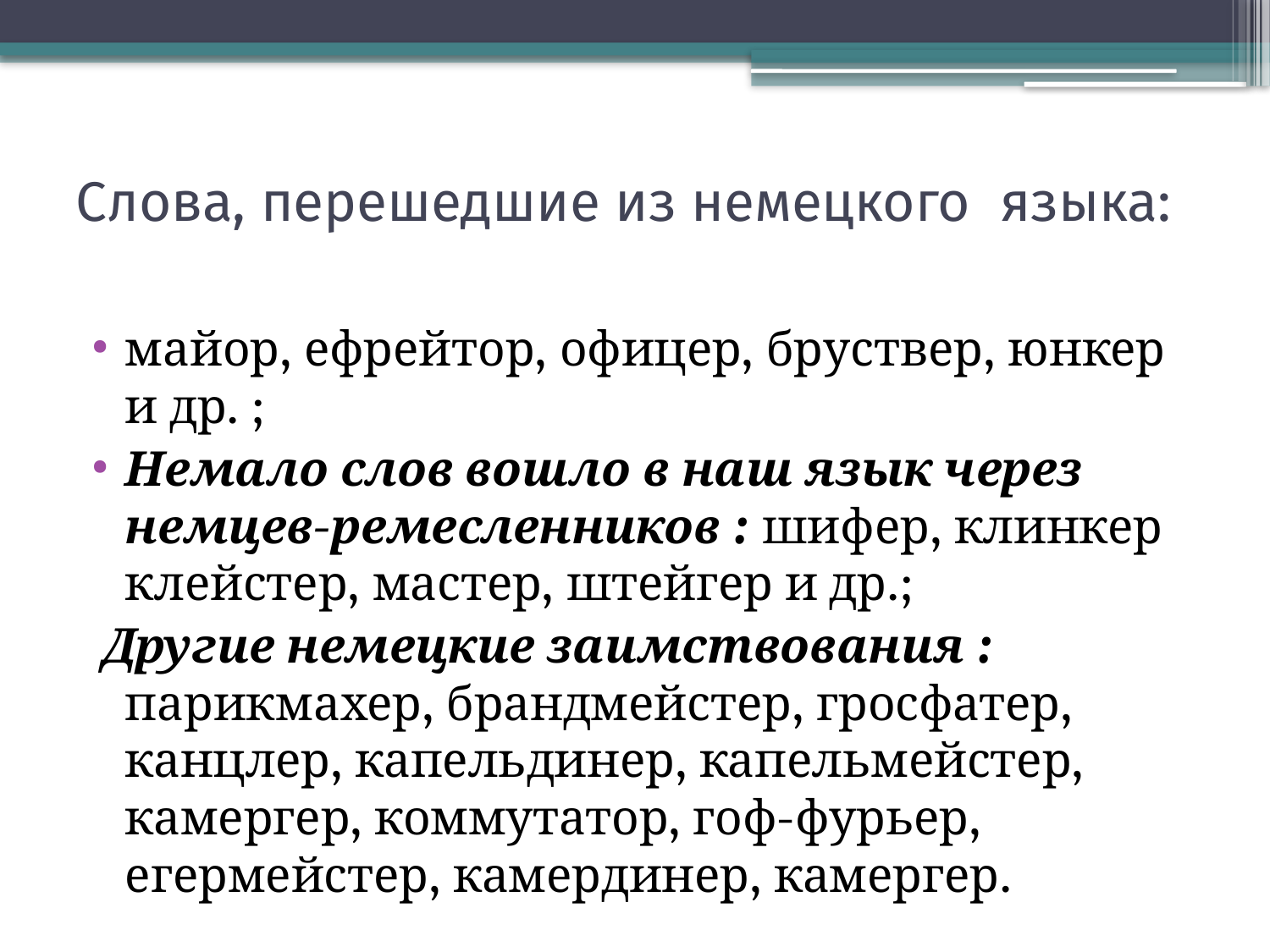

# Слова, перешедшие из немецкого  языка:
майор, ефрейтор, офицер, бруствер, юнкер и др. ;
Немало слов вошло в наш язык через немцев-ремесленников : шифер, клинкер клейстер, мастер, штейгер и др.;
 Другие немецкие заимствования : парикмахер, брандмейстер, гросфатер, канцлер, капельдинер, капельмейстер, камергер, коммутатор, гоф-фурьер, егермейстер, камердинер, камергер.